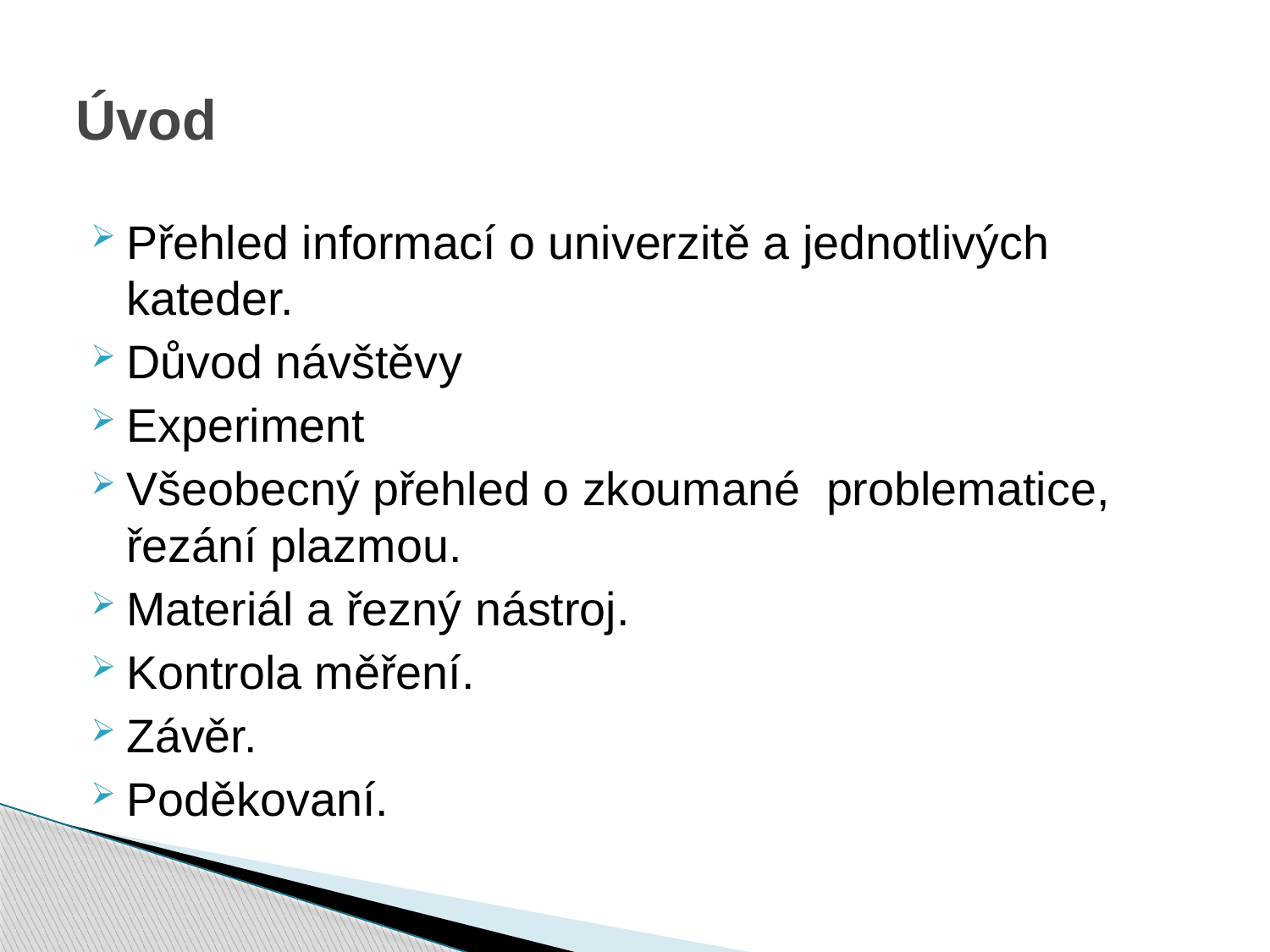

# Úvod
Přehled informací o univerzitě a jednotlivých kateder.
Důvod návštěvy
Experiment
Všeobecný přehled o zkoumané  problematice, řezání plazmou.
Materiál a řezný nástroj.
Kontrola měření.
Závěr.
Poděkovaní.